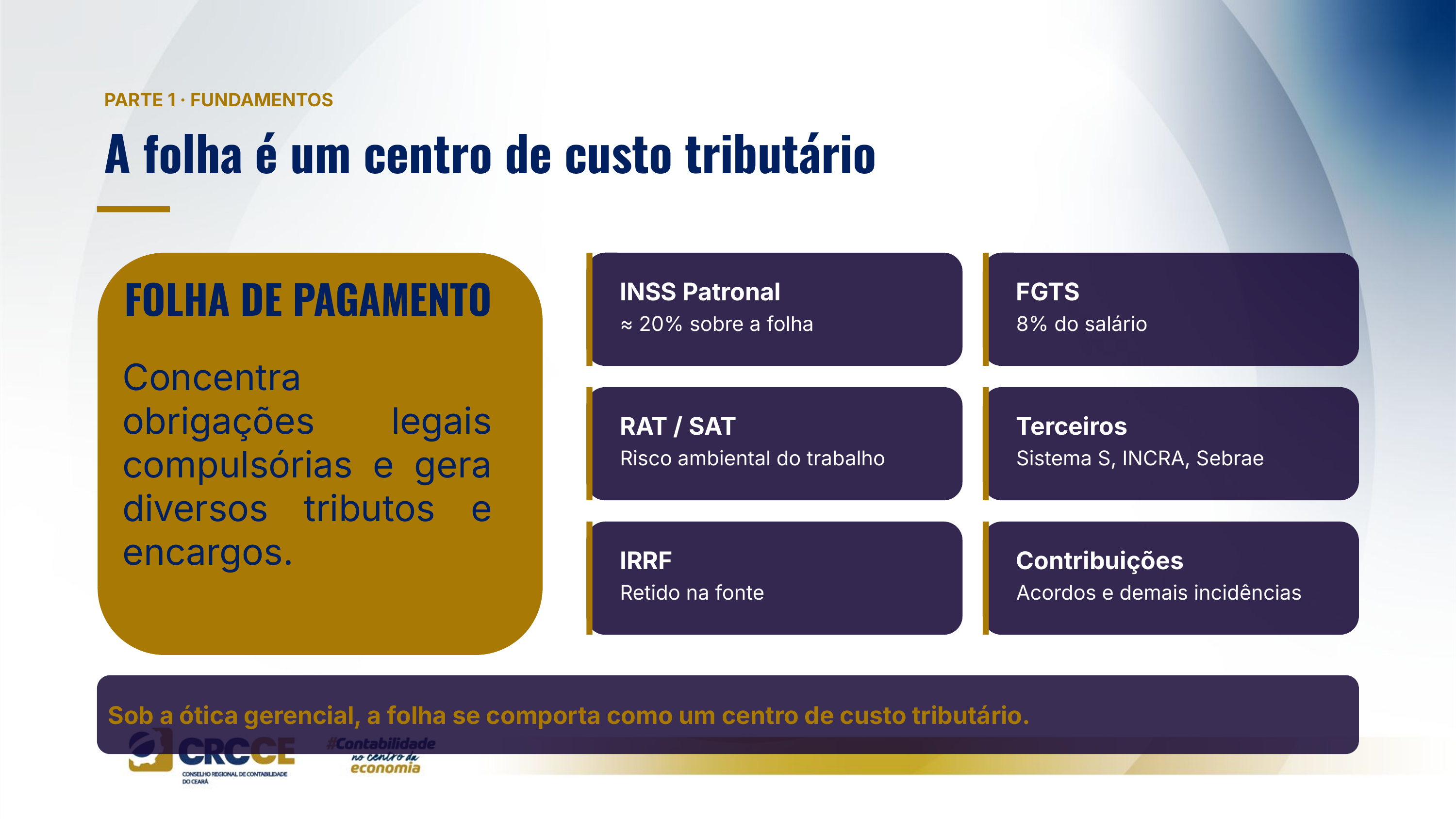

PARTE 1 · FUNDAMENTOS
A folha é um centro de custo tributário

FOLHA DE PAGAMENTO

INSS Patronal
FGTS
≈ 20% sobre a folha
8% do salário
Concentra obrigações legais compulsórias e gera diversos tributos e encargos.

RAT / SAT
Terceiros
Risco ambiental do trabalho
Sistema S, INCRA, Sebrae

IRRF
Contribuições
Retido na fonte
Acordos e demais incidências
Sob a ótica gerencial, a folha se comporta como um centro de custo tributário.